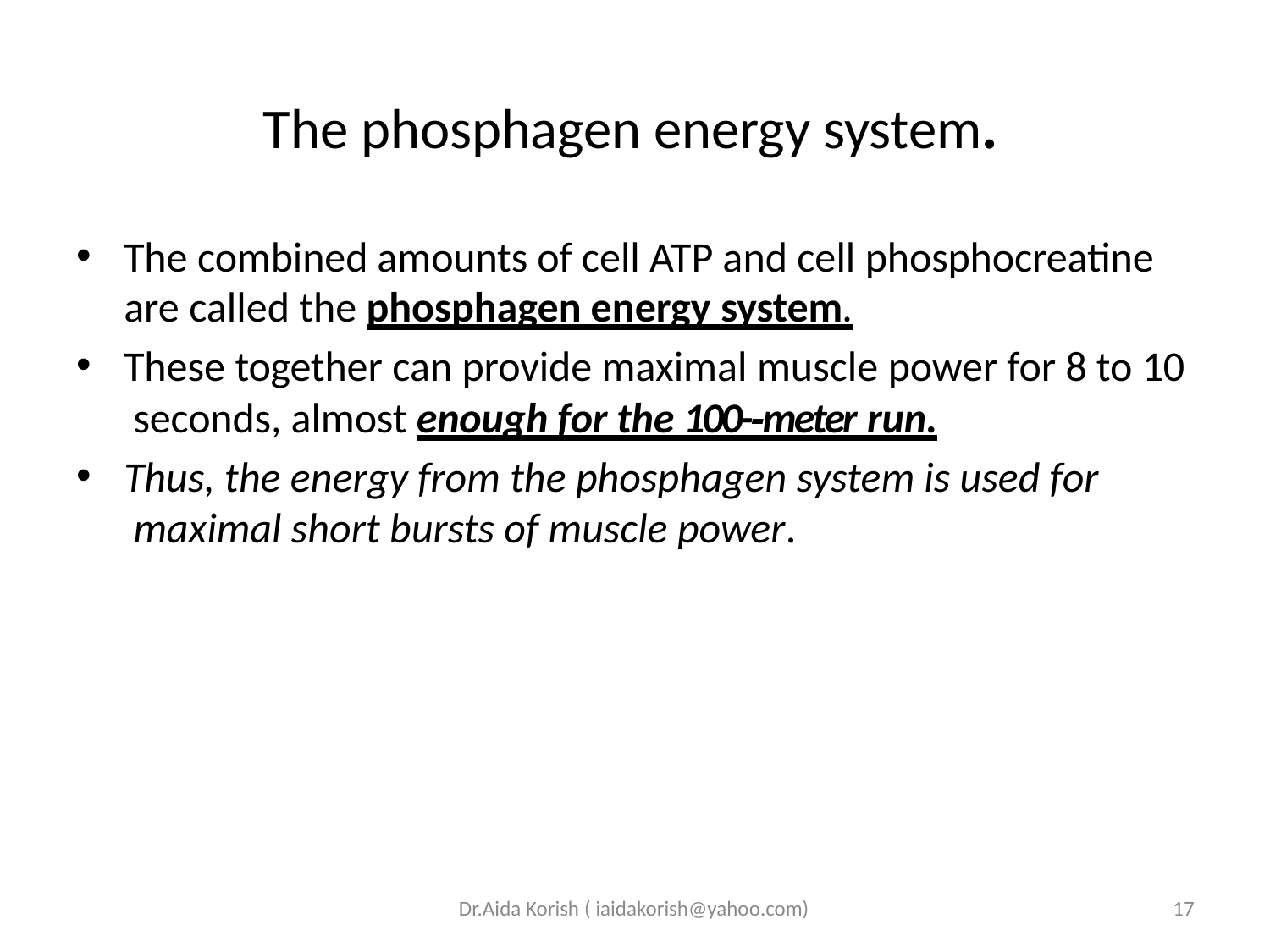

# The phosphagen energy system.
The combined amounts of cell ATP and cell phosphocreatine  are called the phosphagen energy system.
These together can provide maximal muscle power for 8 to 10  seconds, almost enough for the 100-­‐meter run.
Thus, the energy from the phosphagen system is used for  maximal short bursts of muscle power.
Dr.Aida Korish ( iaidakorish@yahoo.com)
17